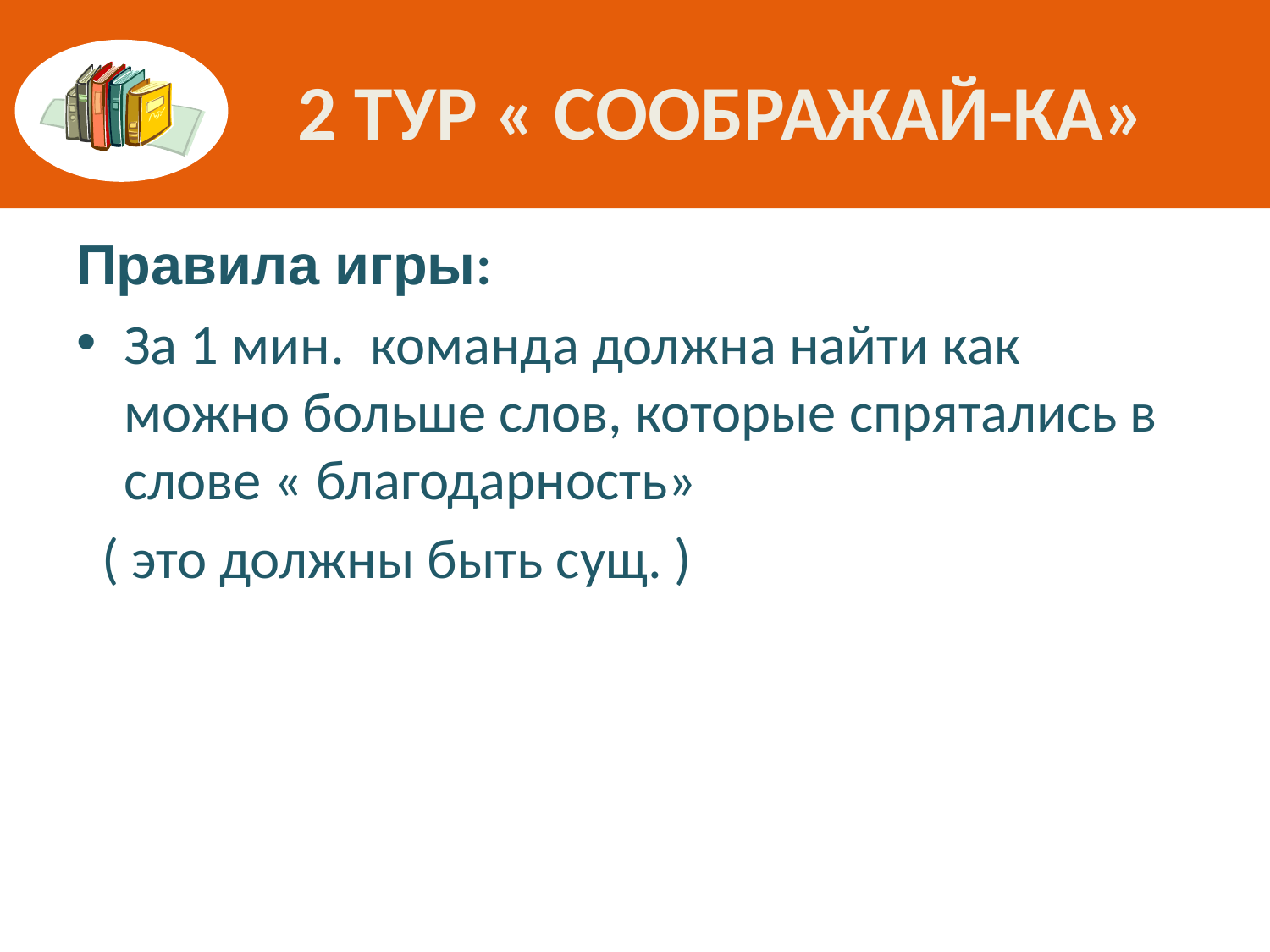

# 2 ТУР « соображай-ка»
Правила игры:
За 1 мин.  команда должна найти как можно больше слов, которые спрятались в слове « благодарность»
  ( это должны быть сущ. )